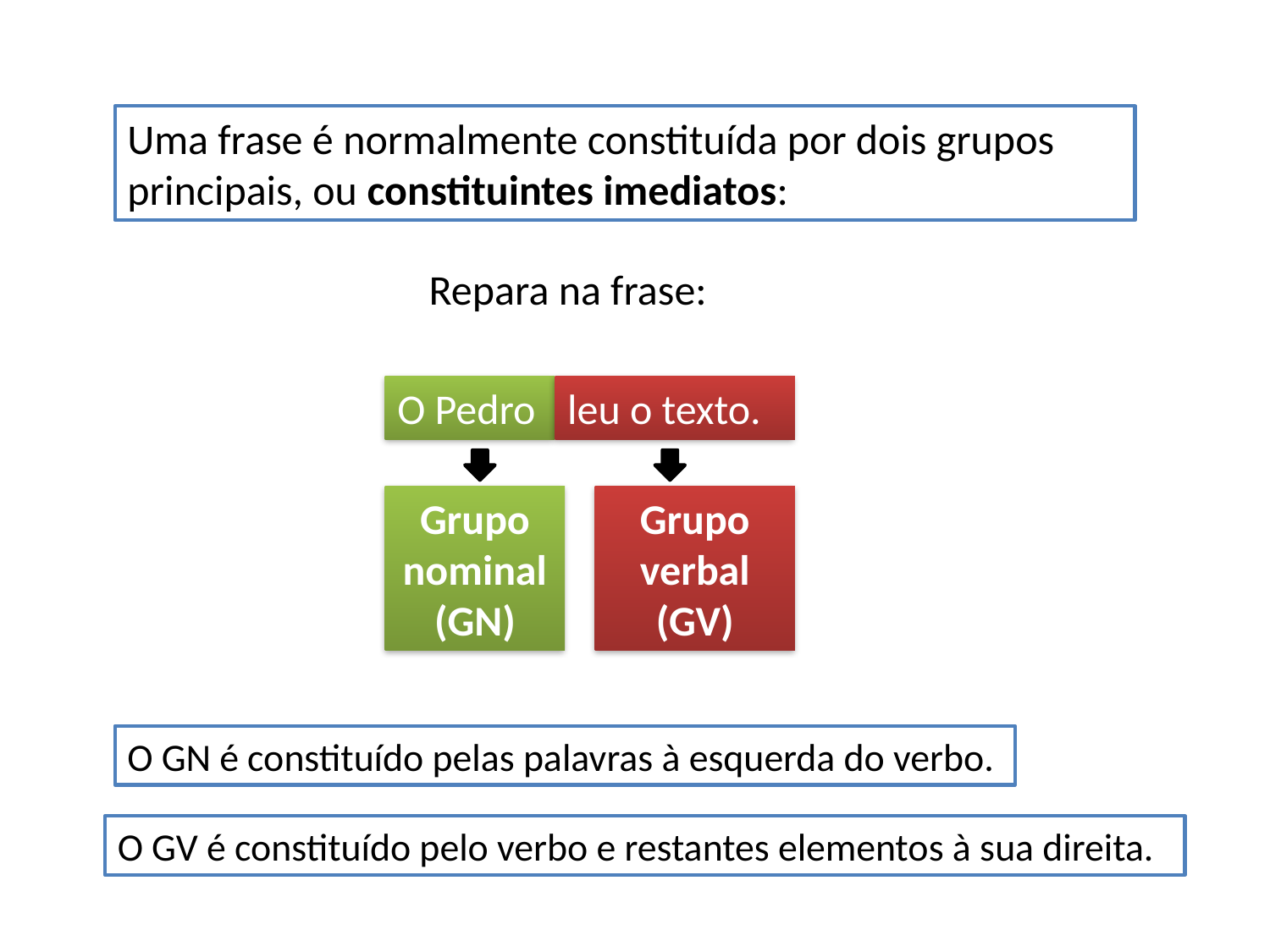

Uma frase é normalmente constituída por dois grupos principais, ou constituintes imediatos:
Repara na frase:
O Pedro
leu o texto.

Grupo nominal (GN)
Grupo verbal (GV)
O GN é constituído pelas palavras à esquerda do verbo.
O GV é constituído pelo verbo e restantes elementos à sua direita.